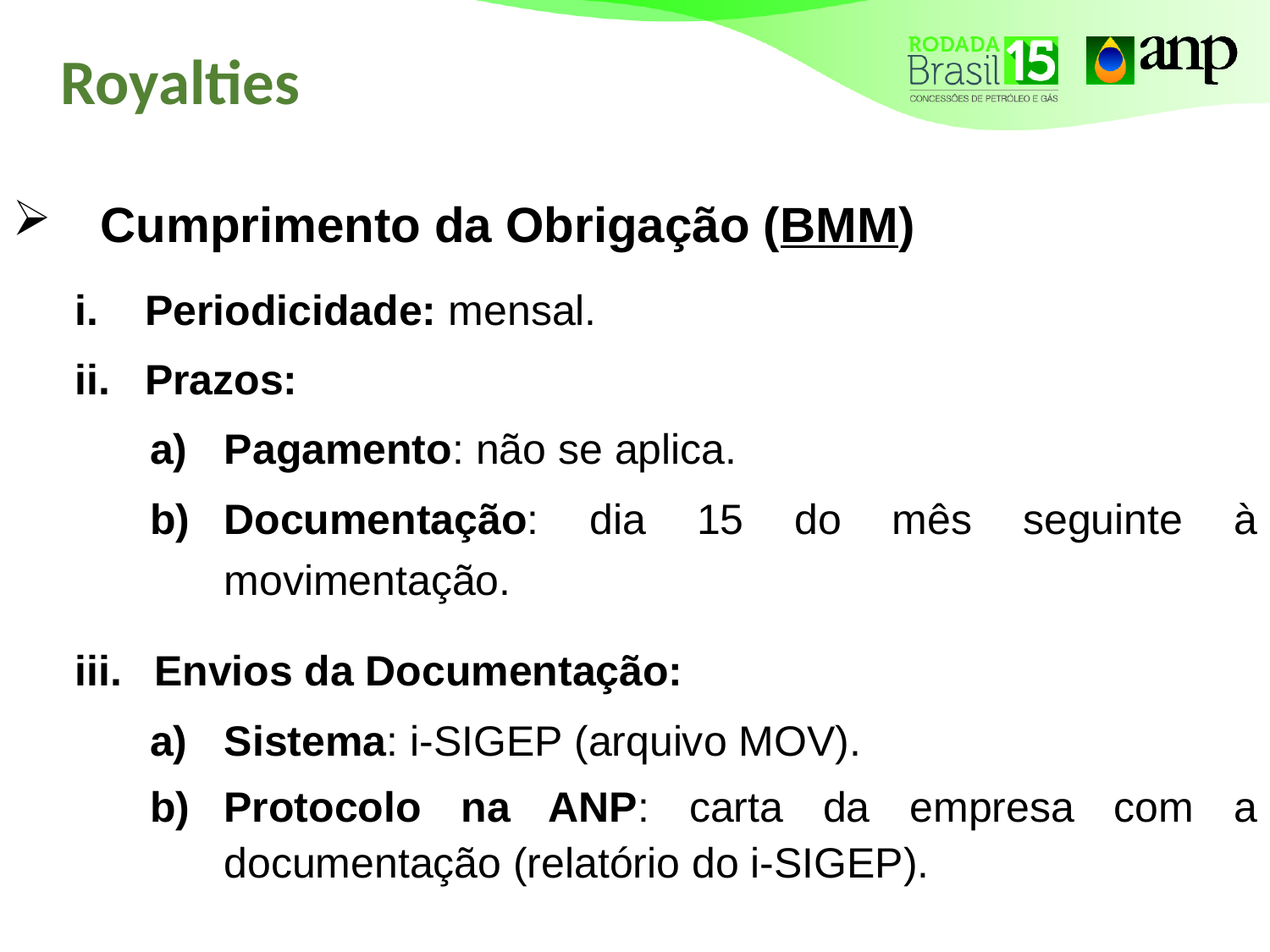

# Royalties
Cumprimento da Obrigação (BMM)
Periodicidade: mensal.
Prazos:
Pagamento: não se aplica.
Documentação: dia 15 do mês seguinte à movimentação.
Envios da Documentação:
Sistema: i-SIGEP (arquivo MOV).
Protocolo na ANP: carta da empresa com a documentação (relatório do i-SIGEP).